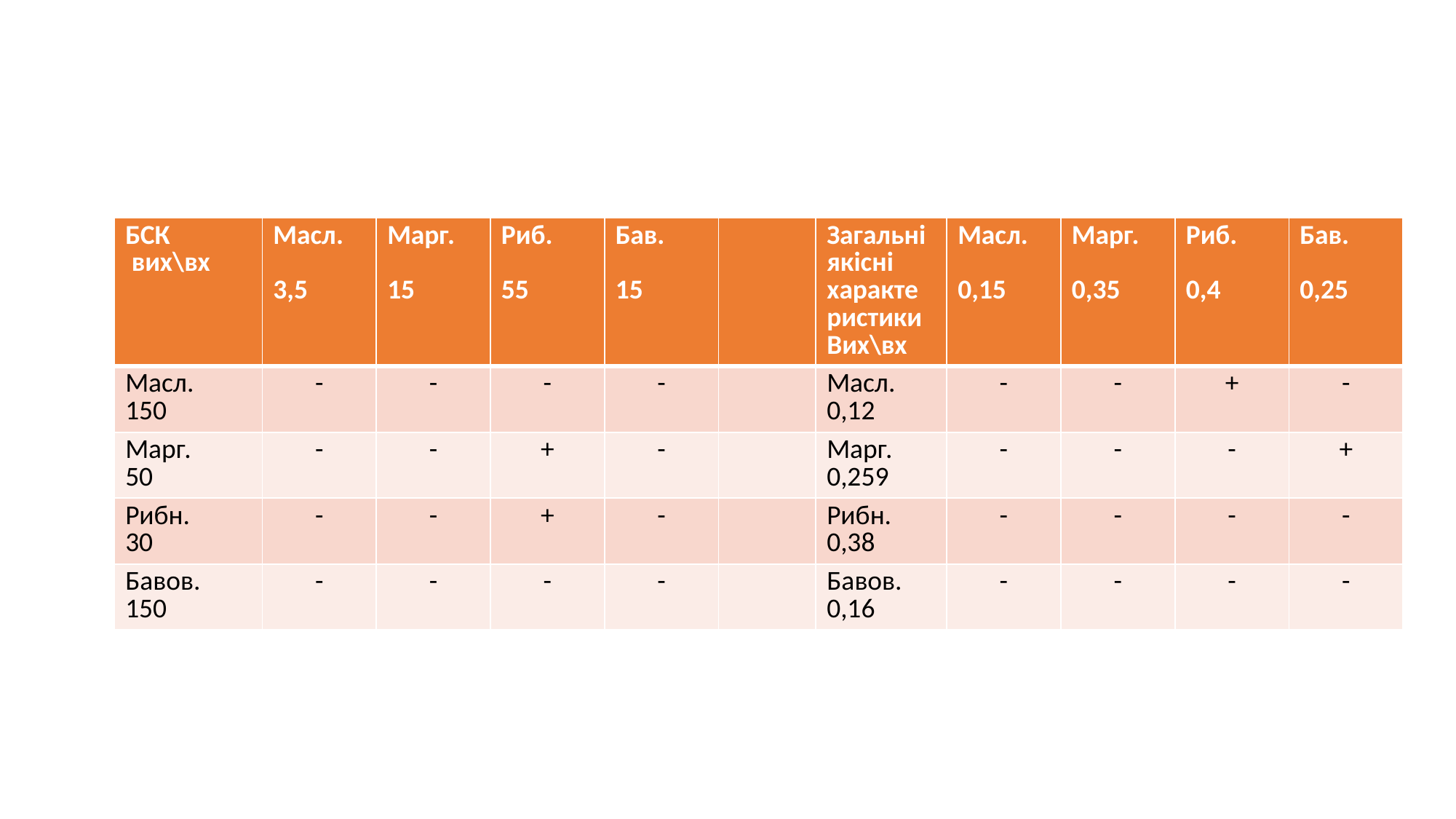

#
| БСК вих\вх | Масл. 3,5 | Марг. 15 | Риб. 55 | Бав. 15 |  | Загальні якісні характе ристики Вих\вх | Масл. 0,15 | Марг. 0,35 | Риб. 0,4 | Бав. 0,25 |
| --- | --- | --- | --- | --- | --- | --- | --- | --- | --- | --- |
| Масл. 150 | - | - | - | - |  | Масл. 0,12 | - | - | + | - |
| Марг. 50 | - | - | + | - |  | Марг. 0,259 | - | - | - | + |
| Рибн. 30 | - | - | + | - |  | Рибн. 0,38 | - | - | - | - |
| Бавов. 150 | - | - | - | - |  | Бавов. 0,16 | - | - | - | - |